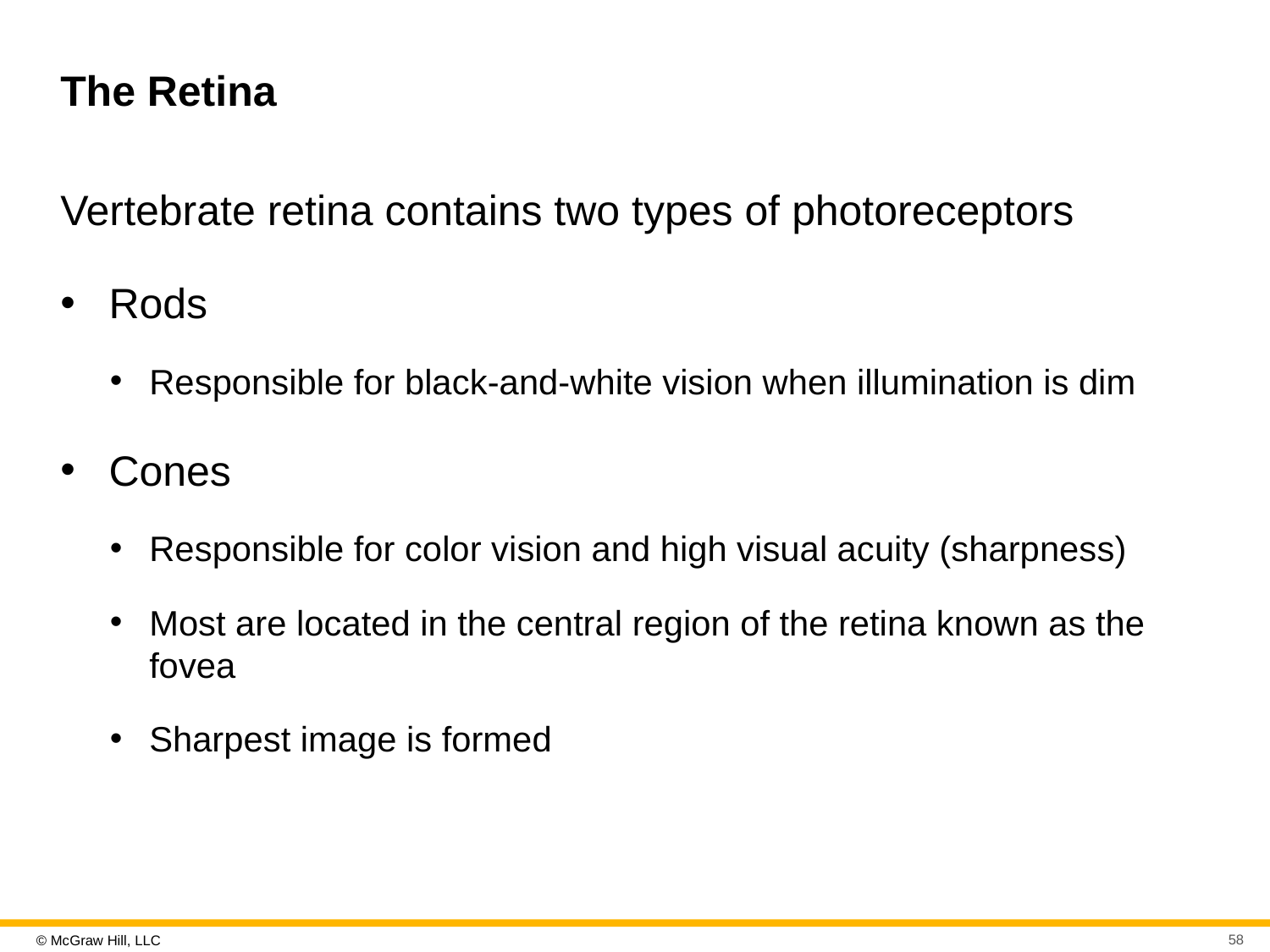

# The Retina
Vertebrate retina contains two types of photoreceptors
Rods
Responsible for black-and-white vision when illumination is dim
Cones
Responsible for color vision and high visual acuity (sharpness)
Most are located in the central region of the retina known as the fovea
Sharpest image is formed
58